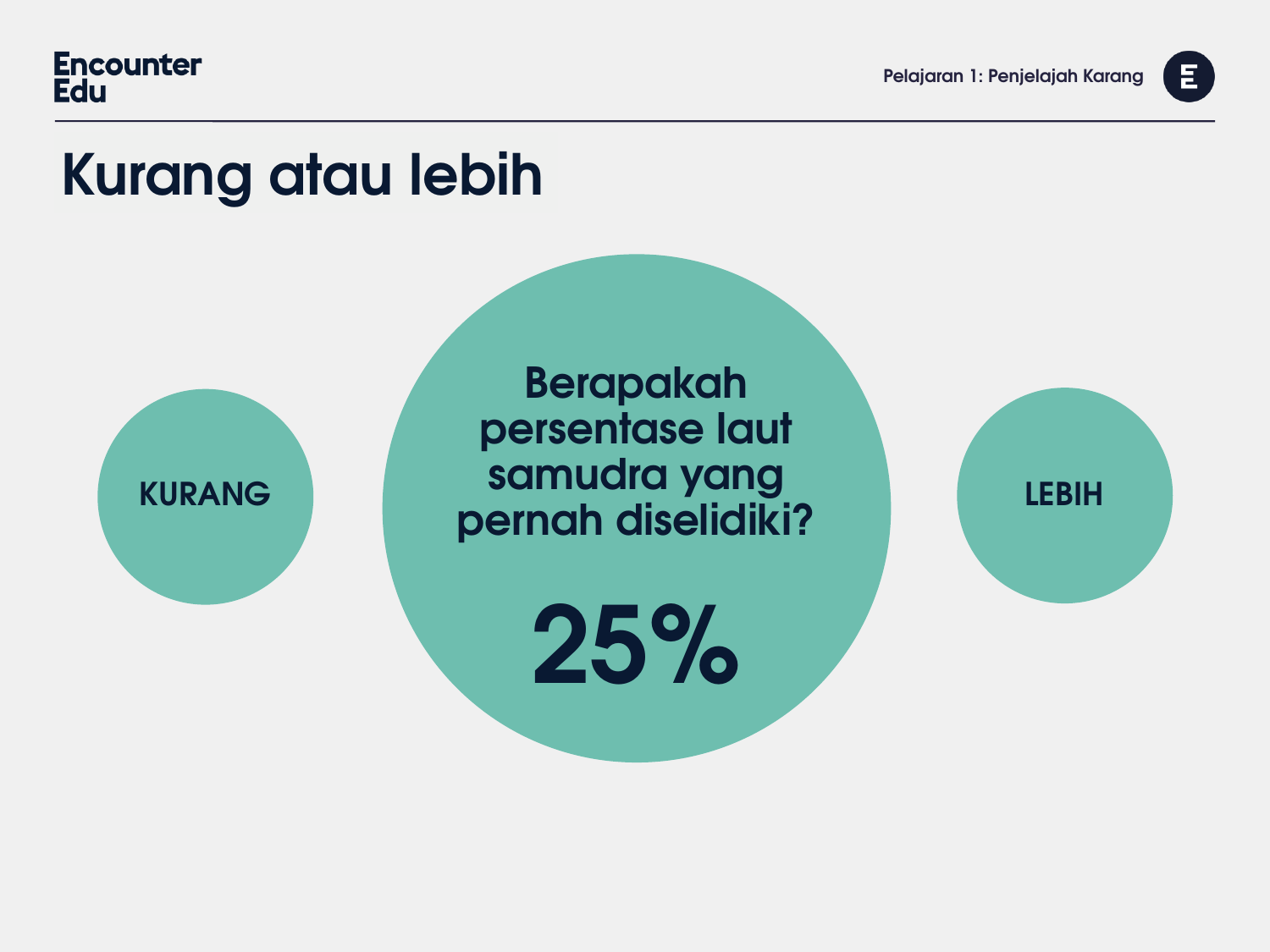

# Pelajaran 1: Penjelajah Karang
Kurang atau lebih
Berapakah persentase laut samudra yang pernah diselidiki?
KURANG
LEBIH

25%